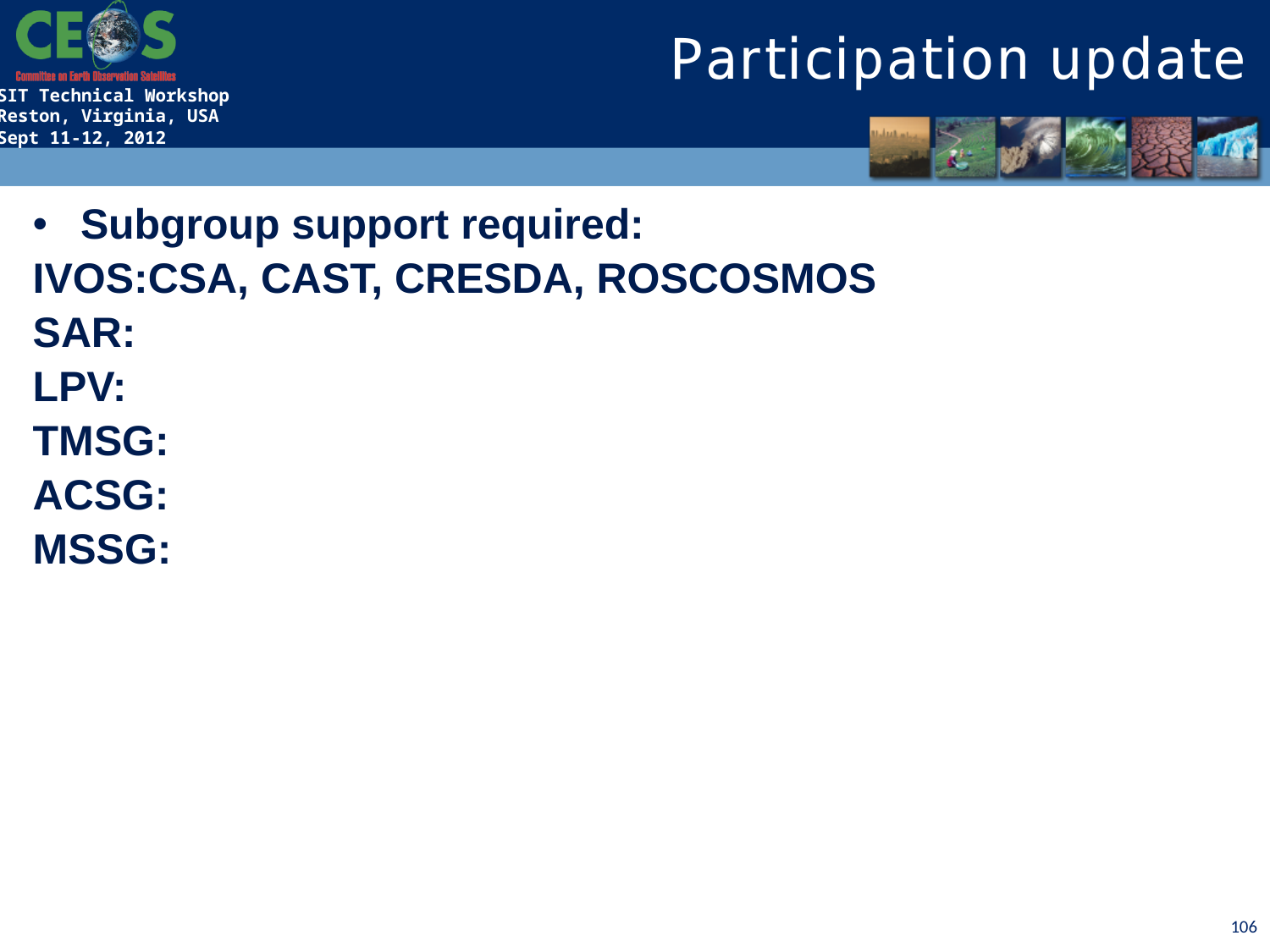

Participation update
Subgroup support required:
IVOS:CSA, CAST, CRESDA, ROSCOSMOS
SAR:
LPV:
TMSG:
ACSG:
MSSG:

106